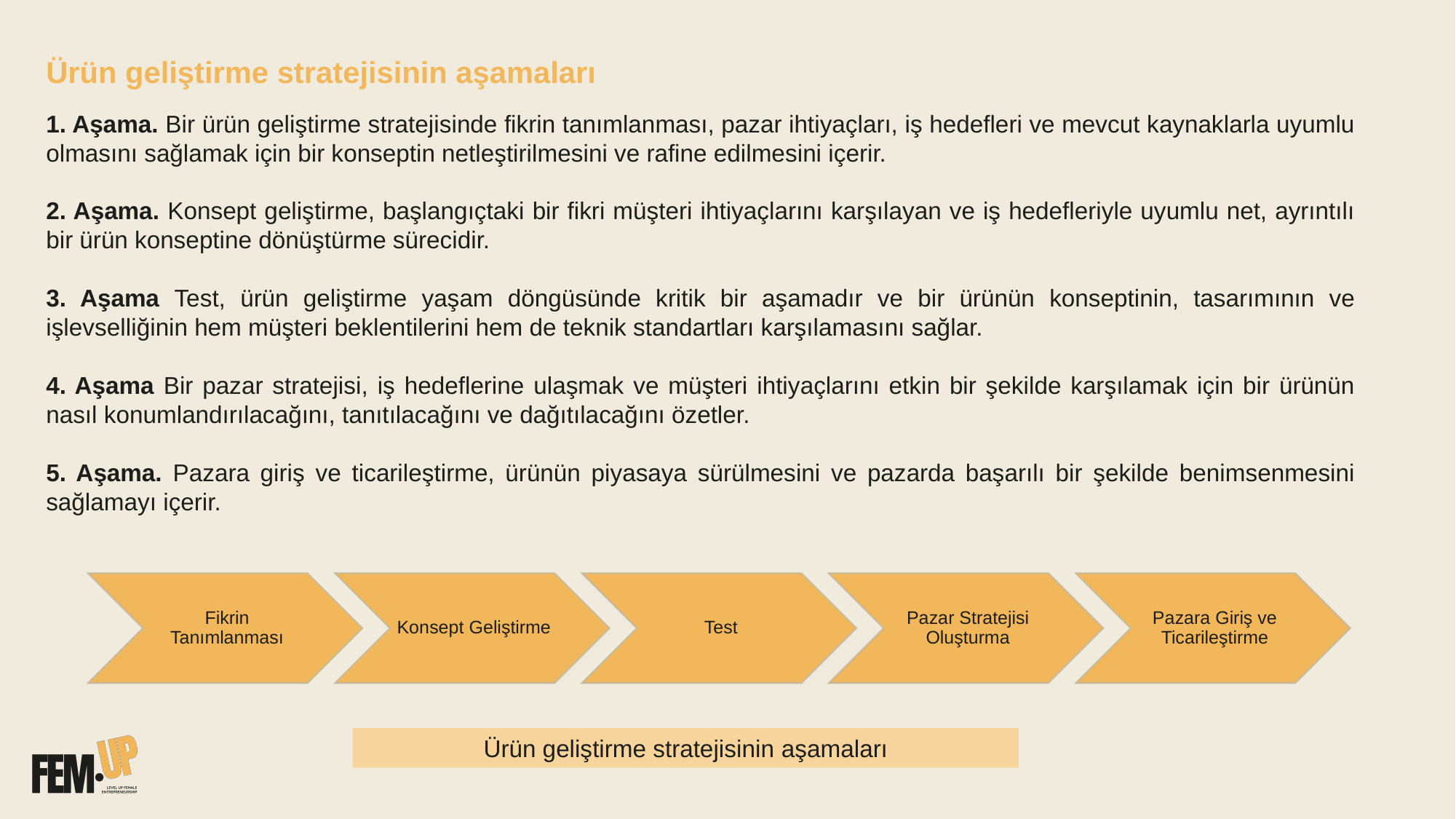

Ürün geliştirme stratejisinin aşamaları
1. Aşama. Bir ürün geliştirme stratejisinde fikrin tanımlanması, pazar ihtiyaçları, iş hedefleri ve mevcut kaynaklarla uyumlu olmasını sağlamak için bir konseptin netleştirilmesini ve rafine edilmesini içerir.

2. Aşama. Konsept geliştirme, başlangıçtaki bir fikri müşteri ihtiyaçlarını karşılayan ve iş hedefleriyle uyumlu net, ayrıntılı bir ürün konseptine dönüştürme sürecidir.

3. Aşama Test, ürün geliştirme yaşam döngüsünde kritik bir aşamadır ve bir ürünün konseptinin, tasarımının ve işlevselliğinin hem müşteri beklentilerini hem de teknik standartları karşılamasını sağlar.

4. Aşama Bir pazar stratejisi, iş hedeflerine ulaşmak ve müşteri ihtiyaçlarını etkin bir şekilde karşılamak için bir ürünün nasıl konumlandırılacağını, tanıtılacağını ve dağıtılacağını özetler.

5. Aşama. Pazara giriş ve ticarileştirme, ürünün piyasaya sürülmesini ve pazarda başarılı bir şekilde benimsenmesini sağlamayı içerir.
Fikrin Tanımlanması
Konsept Geliştirme
Test
Pazar Stratejisi Oluşturma
Pazara Giriş ve Ticarileştirme
Ürün geliştirme stratejisinin aşamaları